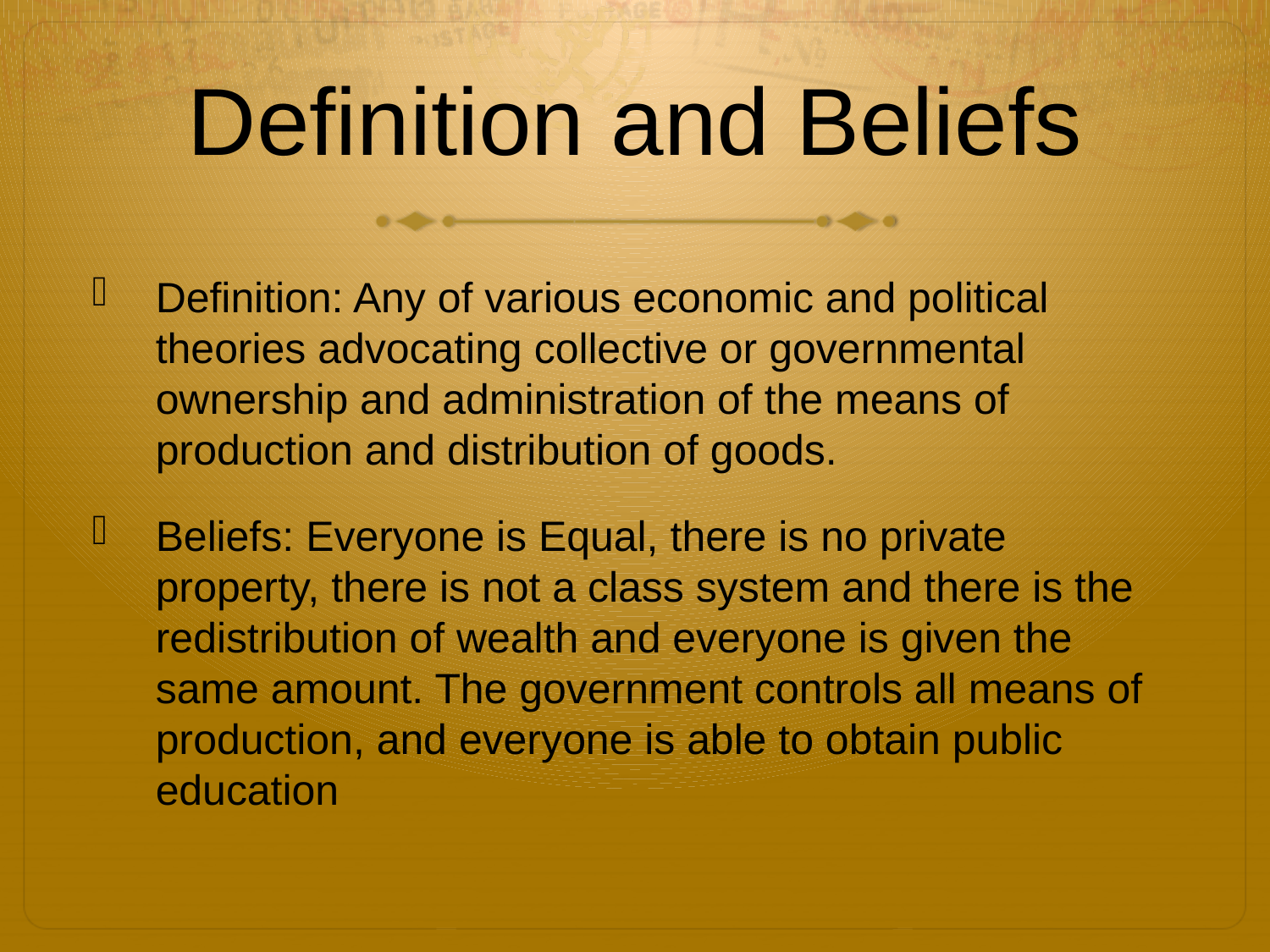

# Definition and Beliefs
Definition: Any of various economic and political theories advocating collective or governmental ownership and administration of the means of production and distribution of goods.
Beliefs: Everyone is Equal, there is no private property, there is not a class system and there is the redistribution of wealth and everyone is given the same amount. The government controls all means of production, and everyone is able to obtain public education